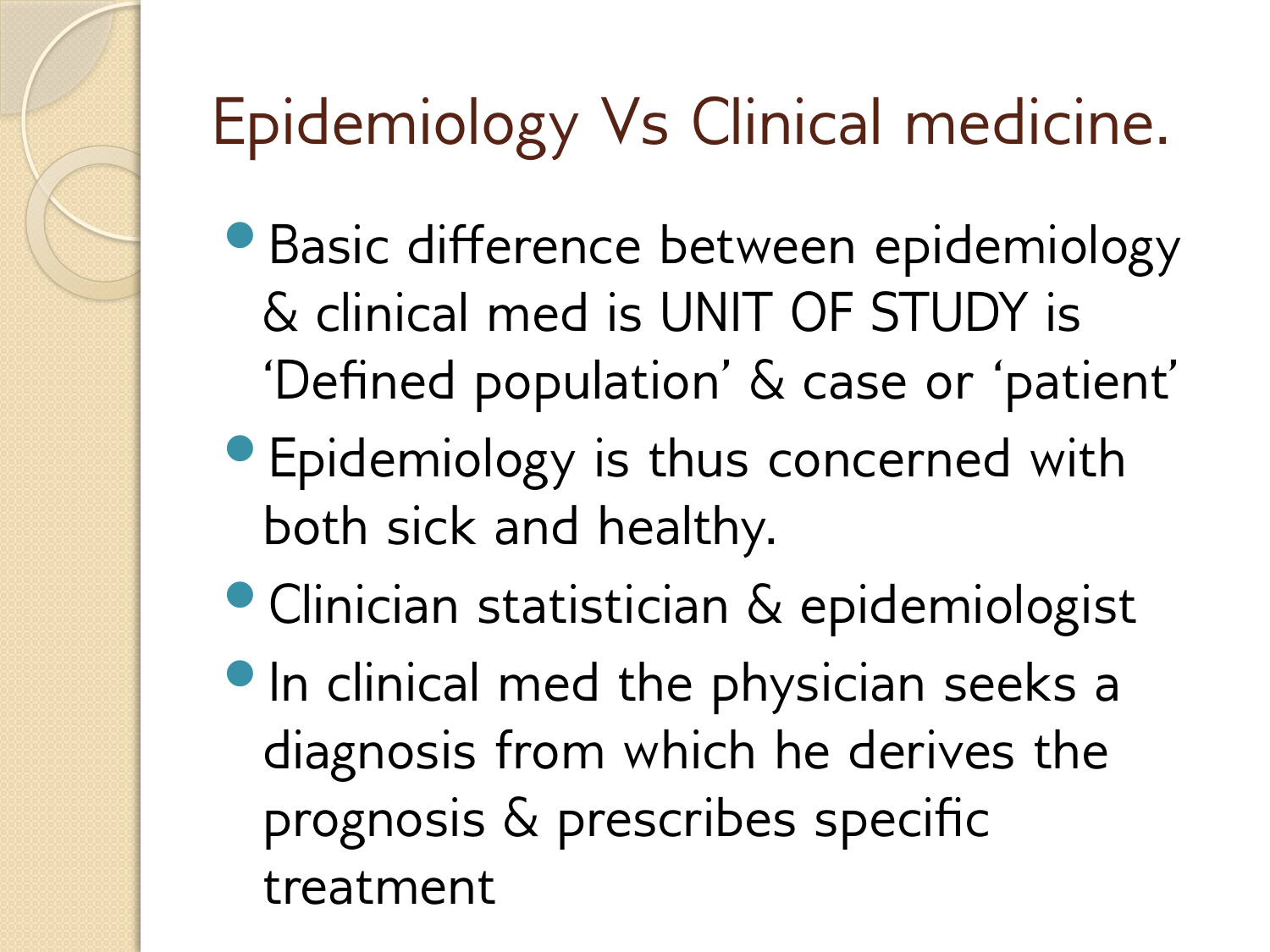

# Epidemiology Vs Clinical medicine.
Basic difference between epidemiology & clinical med is UNIT OF STUDY is ‘Defined population’ & case or ‘patient’
Epidemiology is thus concerned with both sick and healthy.
Clinician statistician & epidemiologist
In clinical med the physician seeks a diagnosis from which he derives the prognosis & prescribes specific treatment